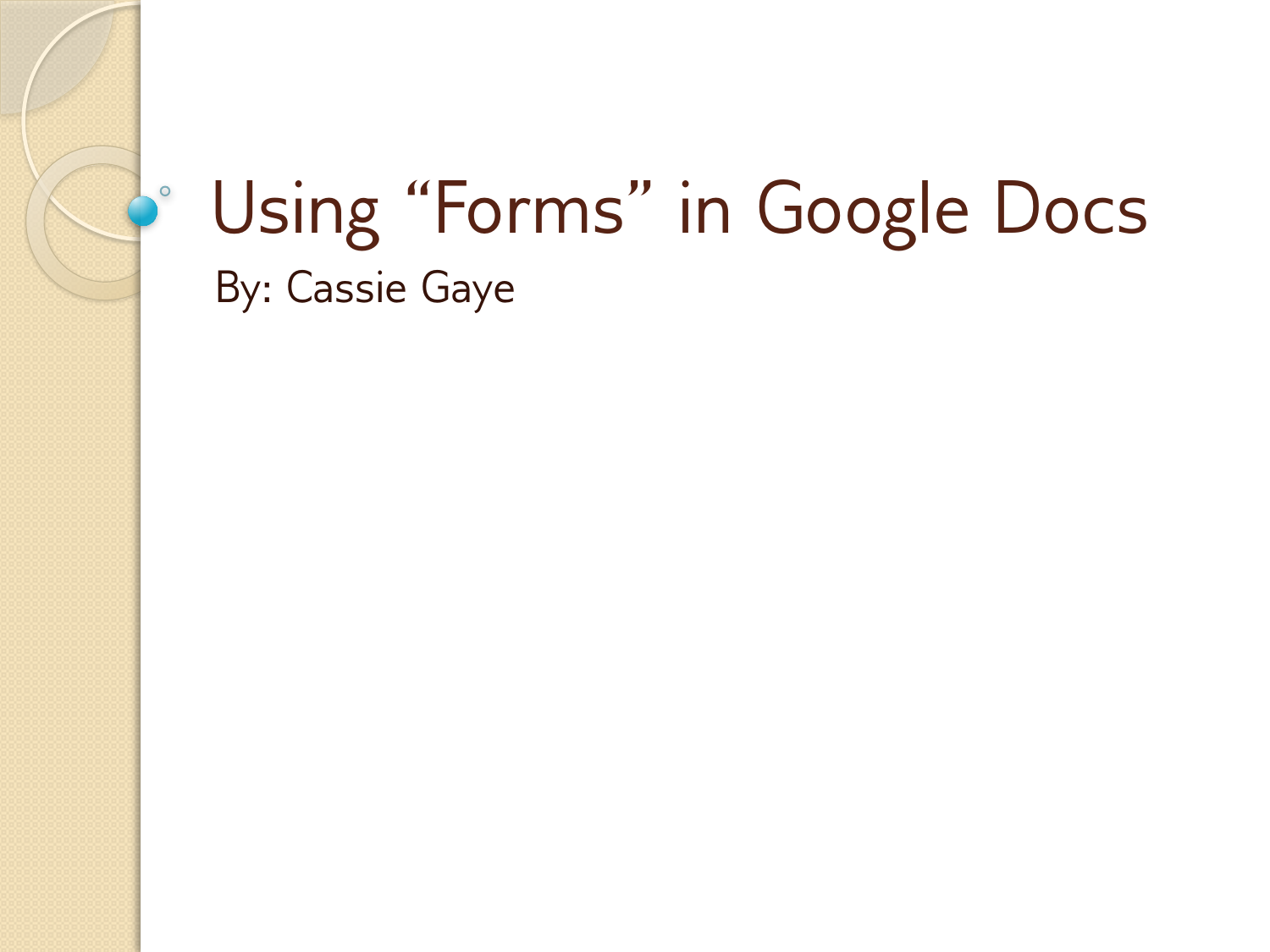

# Using “Forms” in Google Docs
By: Cassie Gaye